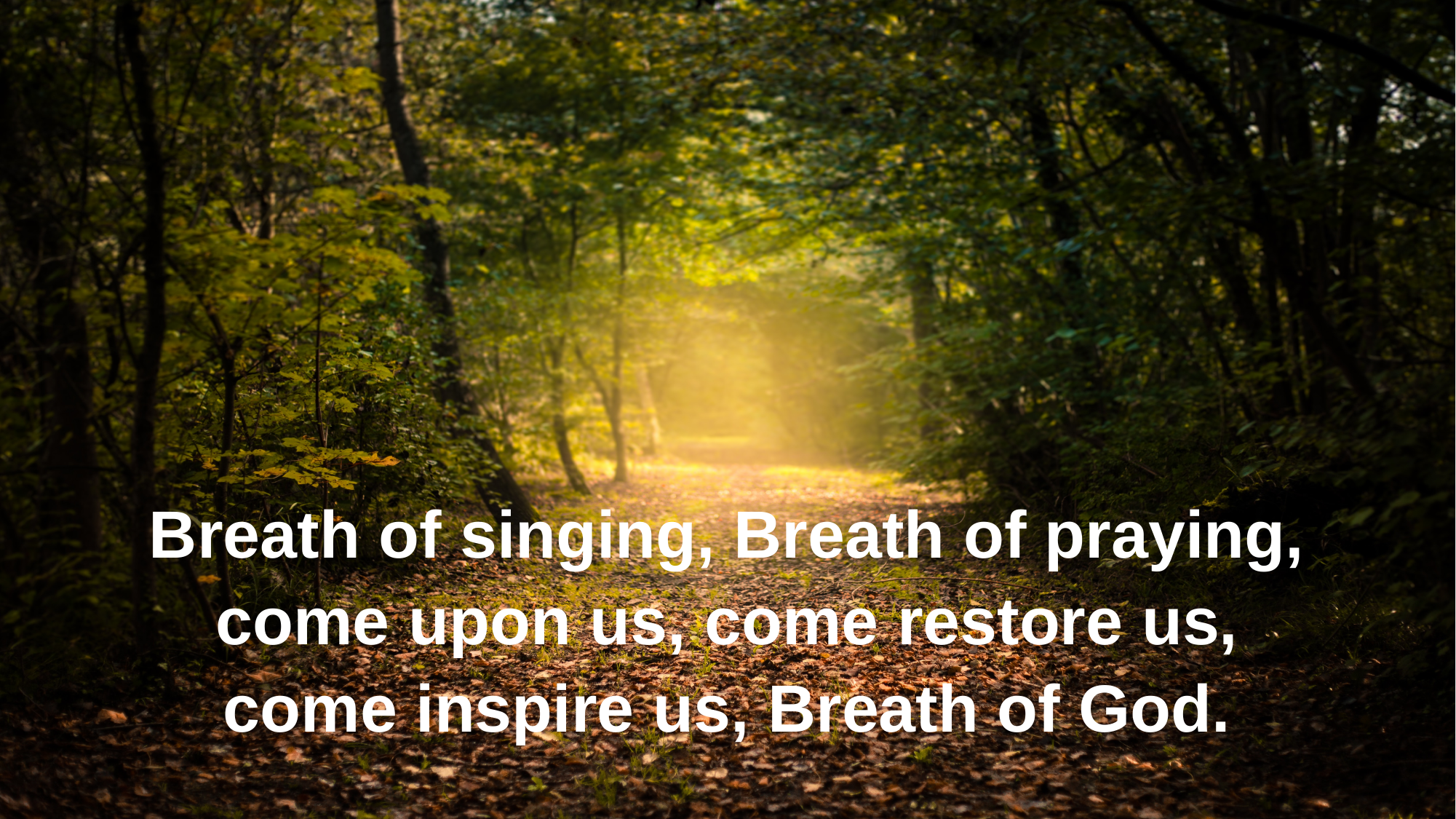

Breath of singing, Breath of praying,
come upon us, come restore us,
come inspire us, Breath of God.